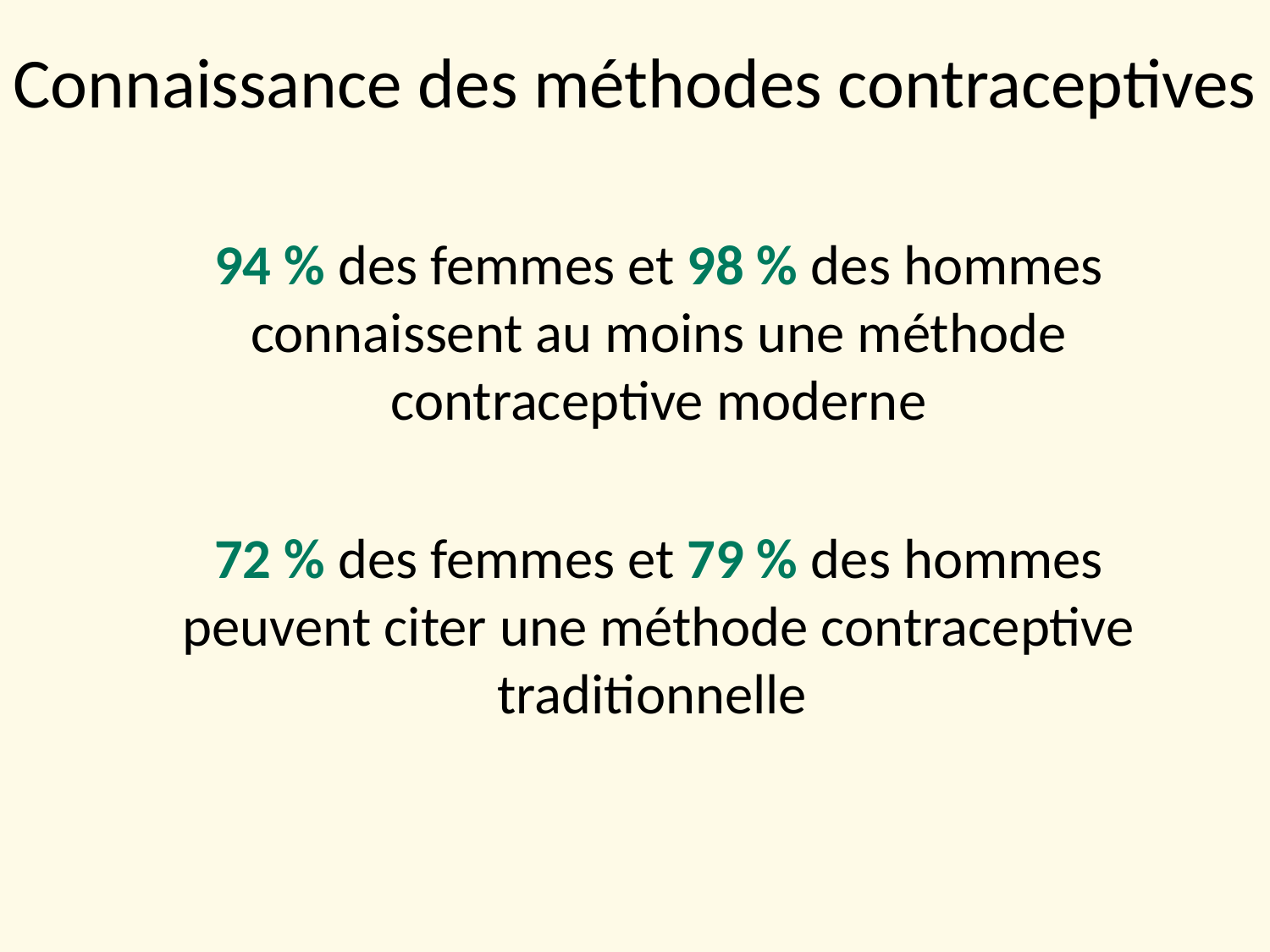

# Connaissance des méthodes contraceptives
	94 % des femmes et 98 % des hommes connaissent au moins une méthode contraceptive moderne

	72 % des femmes et 79 % des hommes peuvent citer une méthode contraceptive traditionnelle